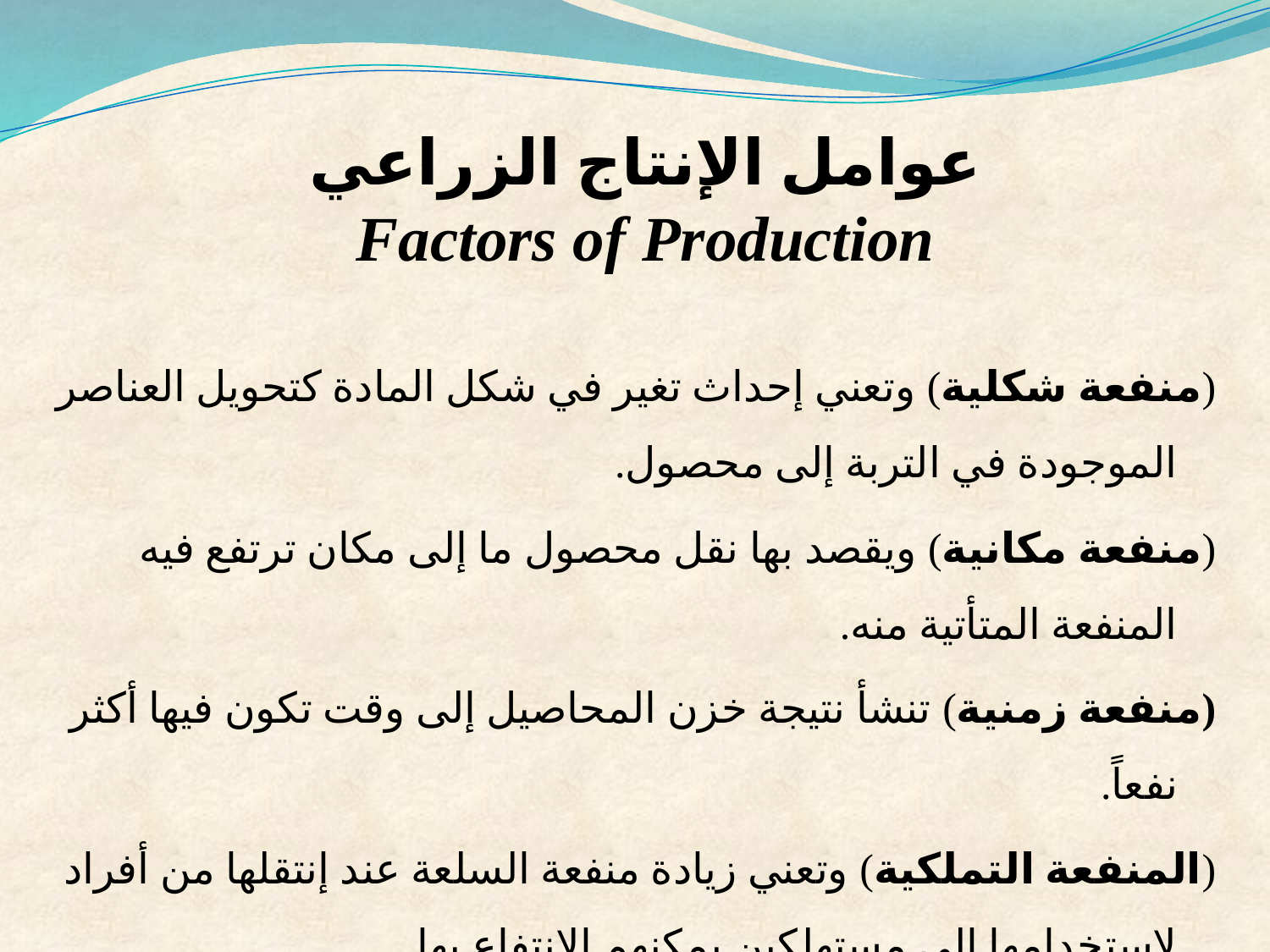

عوامل الإنتاج الزراعي
Factors of Production
(منفعة شكلية) وتعني إحداث تغير في شكل المادة كتحويل العناصر الموجودة في التربة إلى محصول.
(منفعة مكانية) ويقصد بها نقل محصول ما إلى مكان ترتفع فيه المنفعة المتأتية منه.
(منفعة زمنية) تنشأ نتيجة خزن المحاصيل إلى وقت تكون فيها أكثر نفعاً.
(المنفعة التملكية) وتعني زيادة منفعة السلعة عند إنتقلها من أفراد لاستخدامها إلى مستهلكين يمكنهم الانتفاع بها